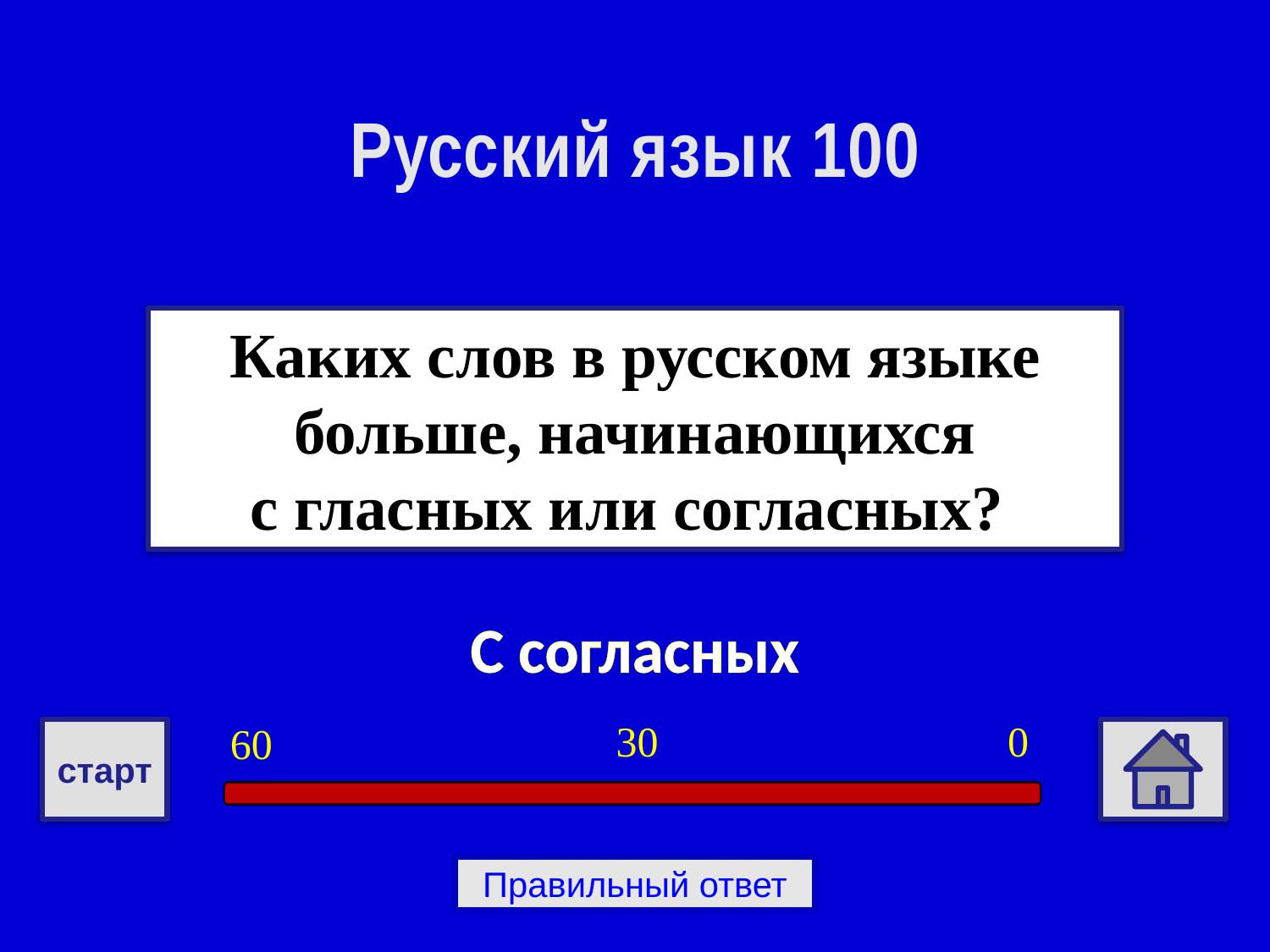

Русский язык 100
Каких слов в русском языке
 больше, начинающихся
с гласных или согласных?
С согласных
30
0
60
старт

Правильный ответ